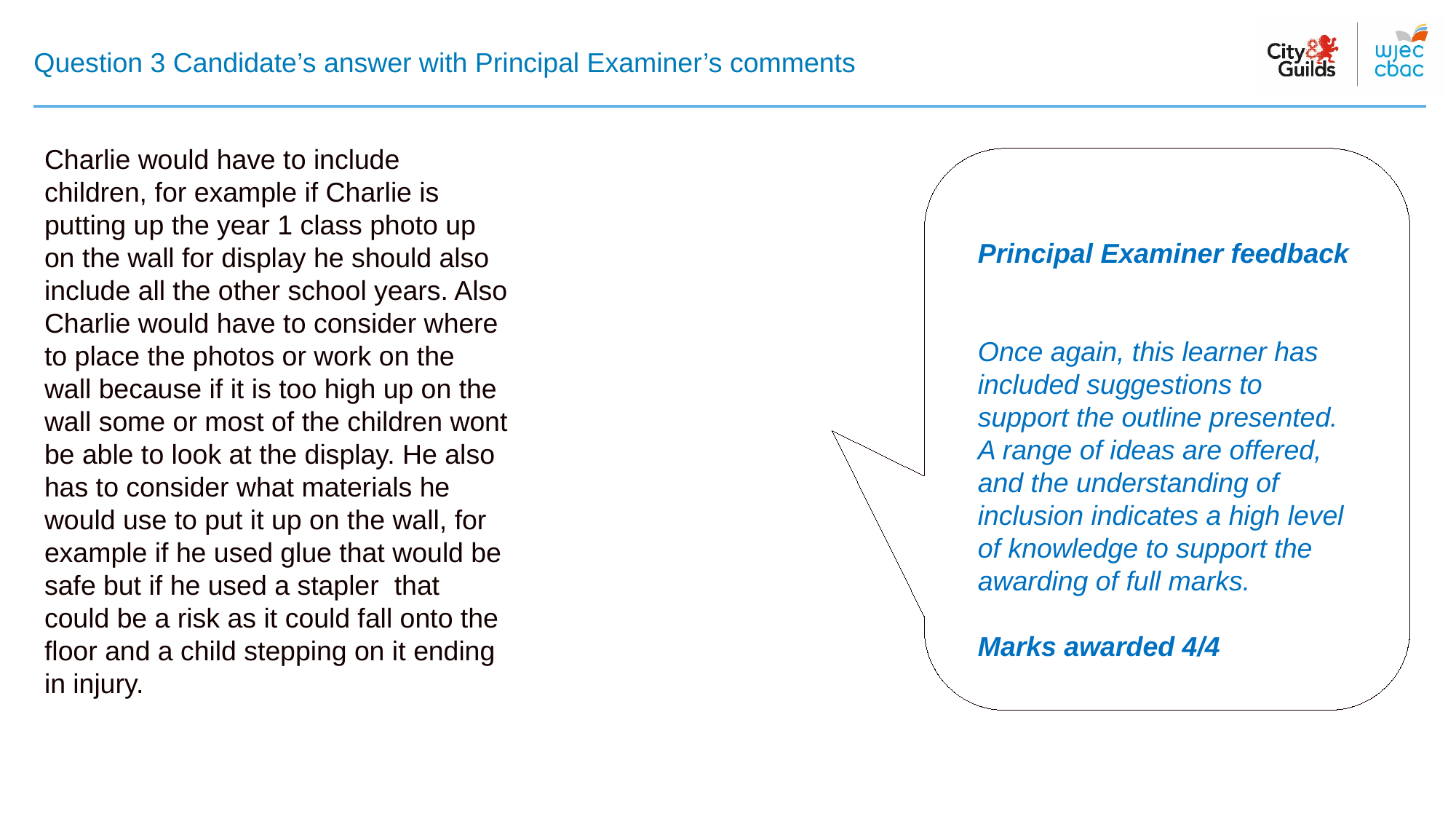

# Question 3 Candidate’s answer with Principal Examiner’s comments
Charlie would have to include children, for example if Charlie is putting up the year 1 class photo up on the wall for display he should also include all the other school years. Also Charlie would have to consider where to place the photos or work on the wall because if it is too high up on the wall some or most of the children wont be able to look at the display. He also has to consider what materials he would use to put it up on the wall, for example if he used glue that would be safe but if he used a stapler  that could be a risk as it could fall onto the floor and a child stepping on it ending in injury.

Principal Examiner feedback
Once again, this learner has included suggestions to support the outline presented. A range of ideas are offered, and the understanding of inclusion indicates a high level of knowledge to support the awarding of full marks.

Marks awarded 4/4